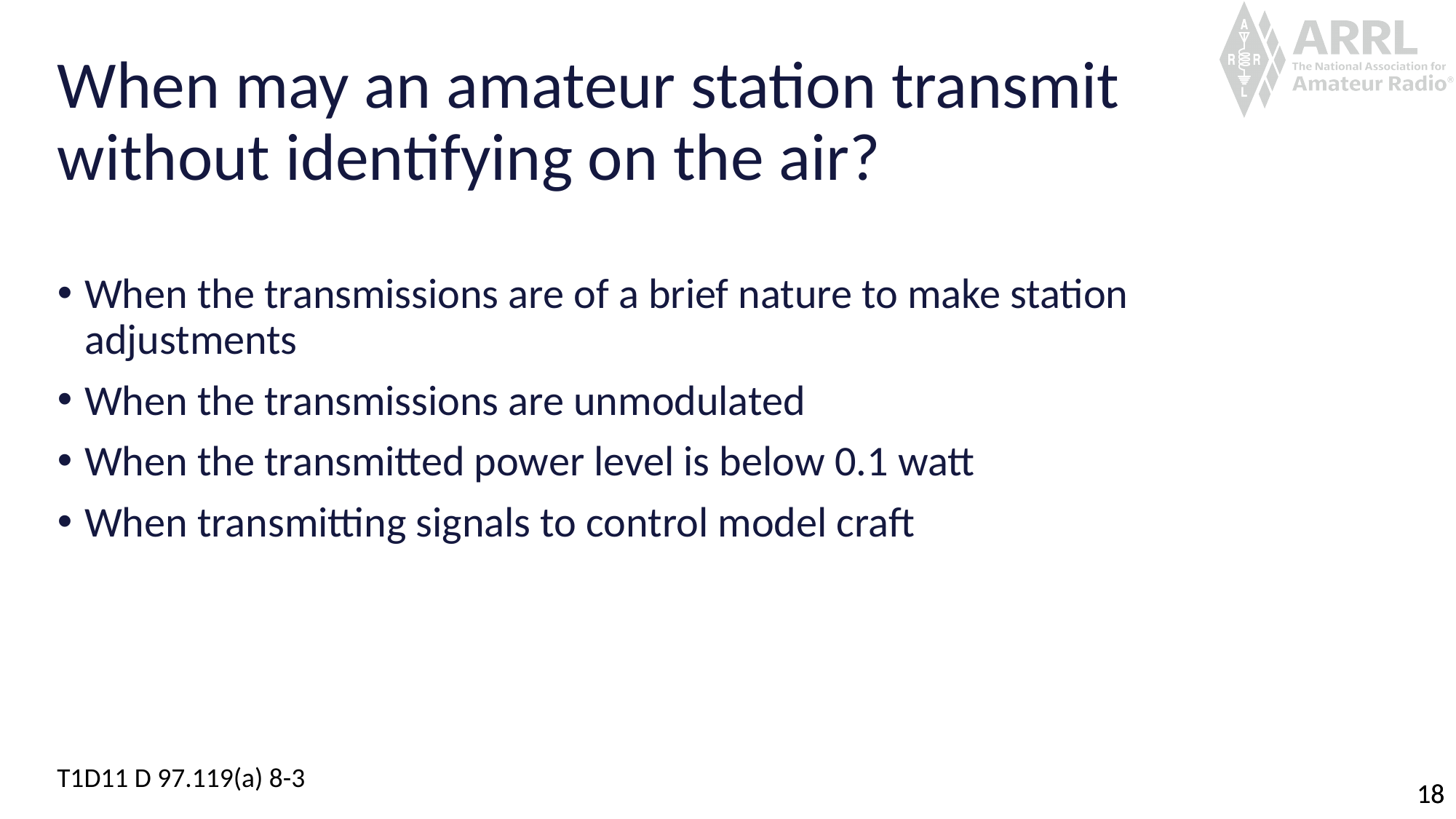

# When may an amateur station transmit without identifying on the air?
When the transmissions are of a brief nature to make station adjustments
When the transmissions are unmodulated
When the transmitted power level is below 0.1 watt
When transmitting signals to control model craft
T1D11 D 97.119(a) 8-3